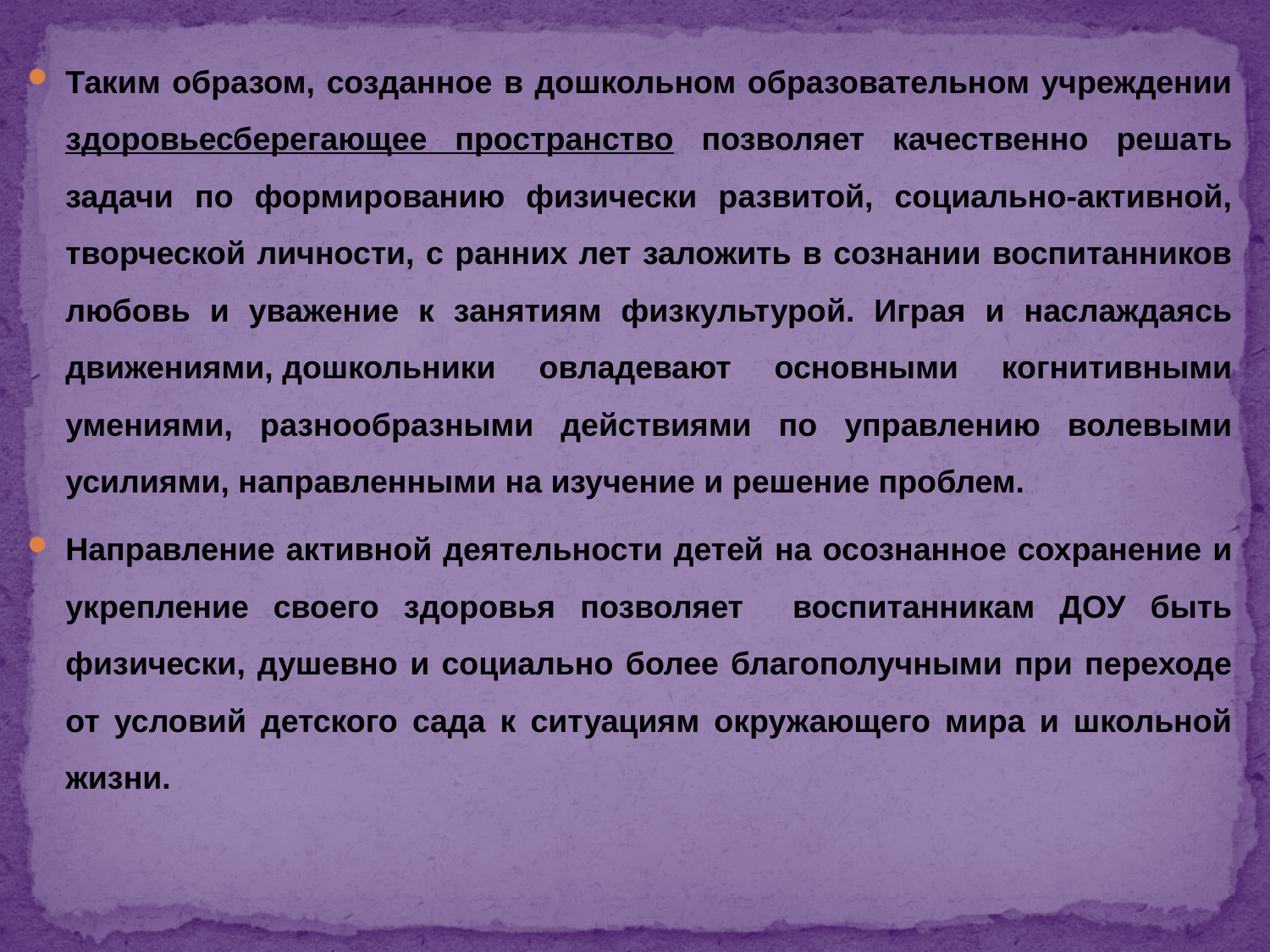

Таким образом, созданное в дошкольном образовательном учреждении здоровьесберегающее пространство позволяет качественно решать задачи по формированию физически развитой, социально-активной, творческой личности, с ранних лет заложить в сознании воспитанников любовь и уважение к занятиям физкультурой. Играя и наслаждаясь движениями, дошкольники овладевают основными когнитивными умениями, разнообразными действиями по управлению волевыми усилиями, направленными на изучение и решение проблем.
Направление активной деятельности детей на осознанное сохранение и укрепление своего здоровья позволяет  воспитанникам ДОУ быть физически, душевно и социально более благополучными при переходе от условий детского сада к ситуациям окружающего мира и школьной жизни.